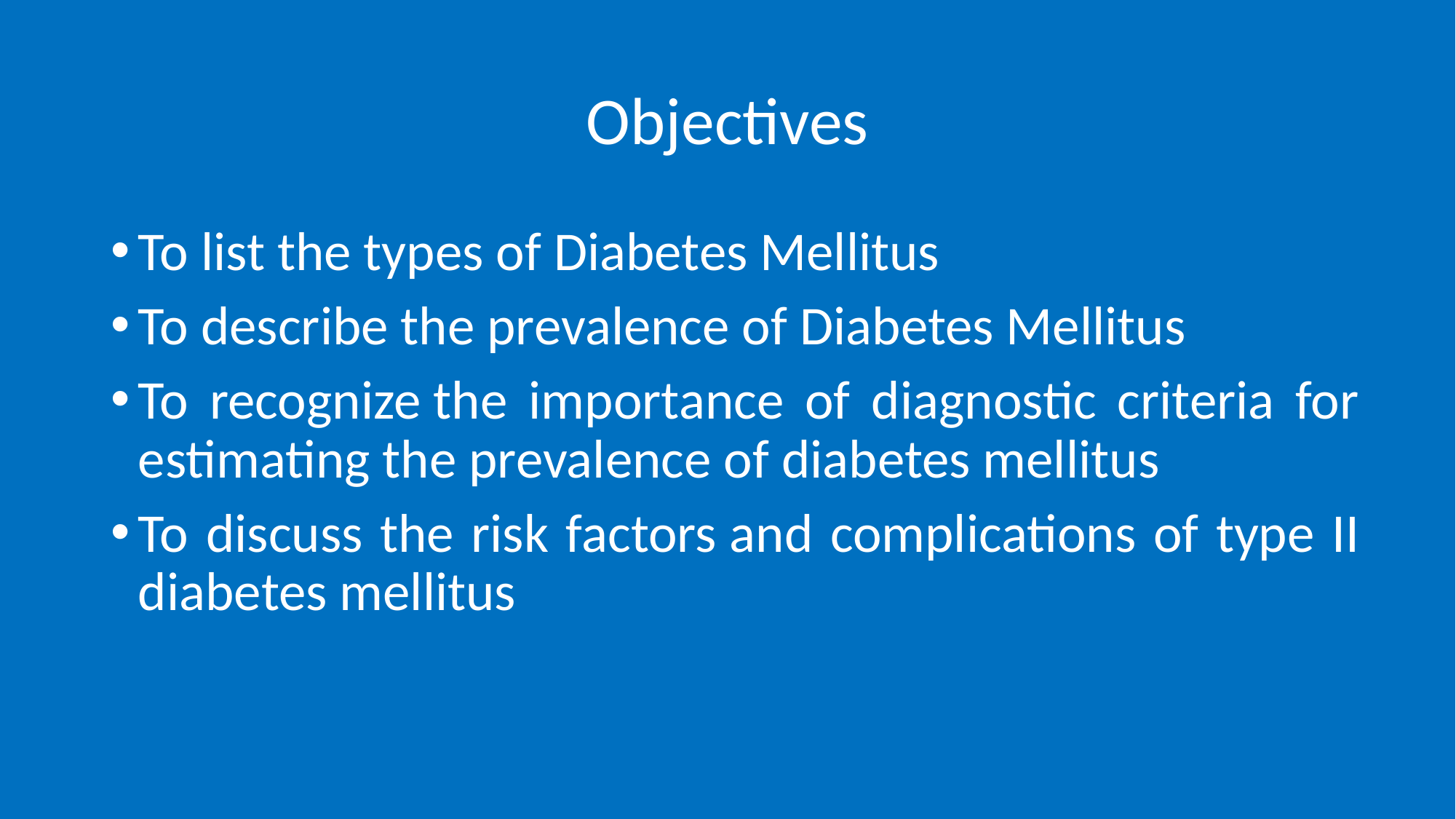

# Objectives
To list the types of Diabetes Mellitus
To describe the prevalence of Diabetes Mellitus
To recognize the importance of diagnostic criteria for estimating the prevalence of diabetes mellitus
To discuss the risk factors and complications of type II diabetes mellitus